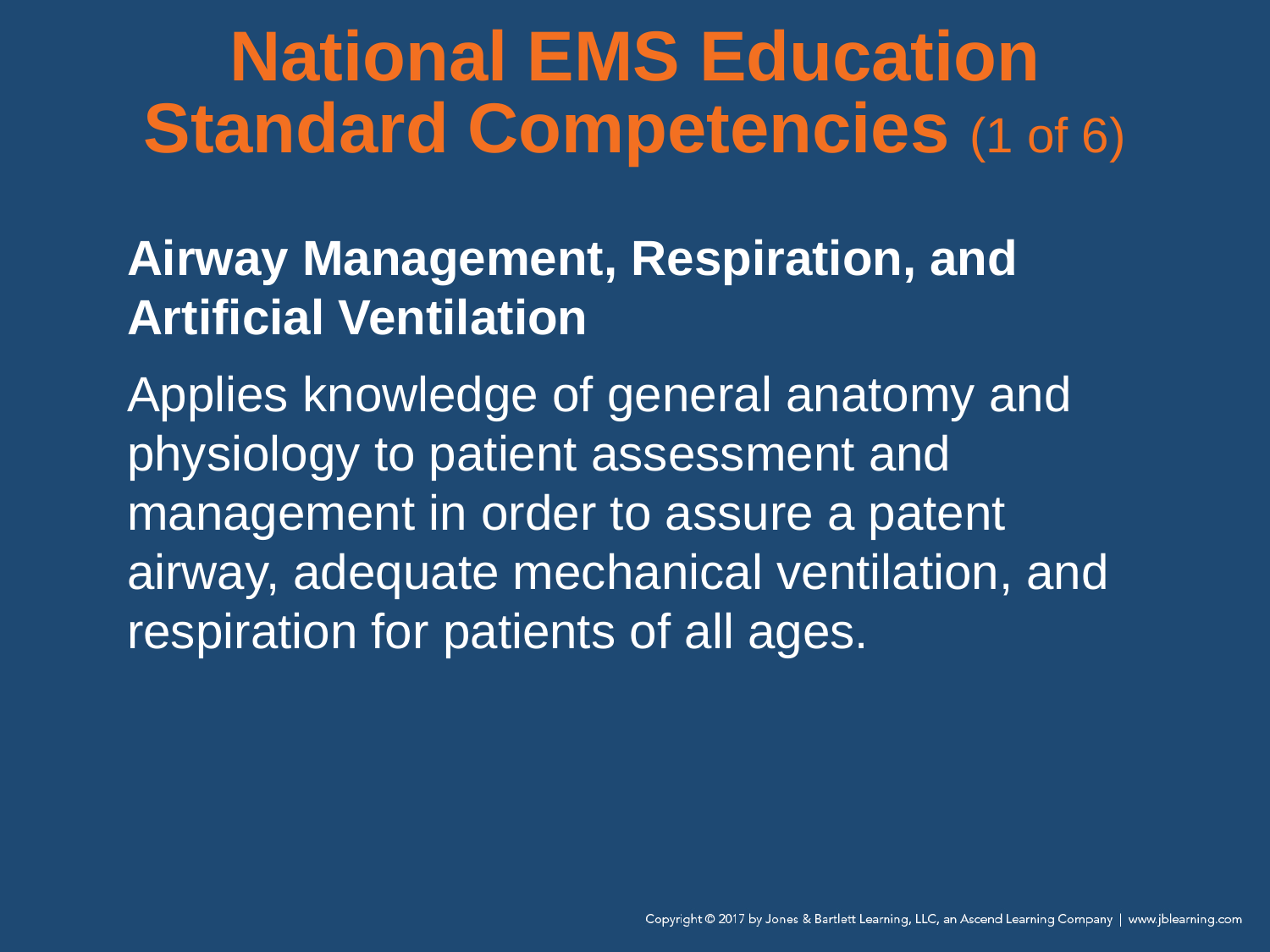

# National EMS Education Standard Competencies (1 of 6)
Airway Management, Respiration, and Artificial Ventilation
Applies knowledge of general anatomy and physiology to patient assessment and management in order to assure a patent airway, adequate mechanical ventilation, and respiration for patients of all ages.